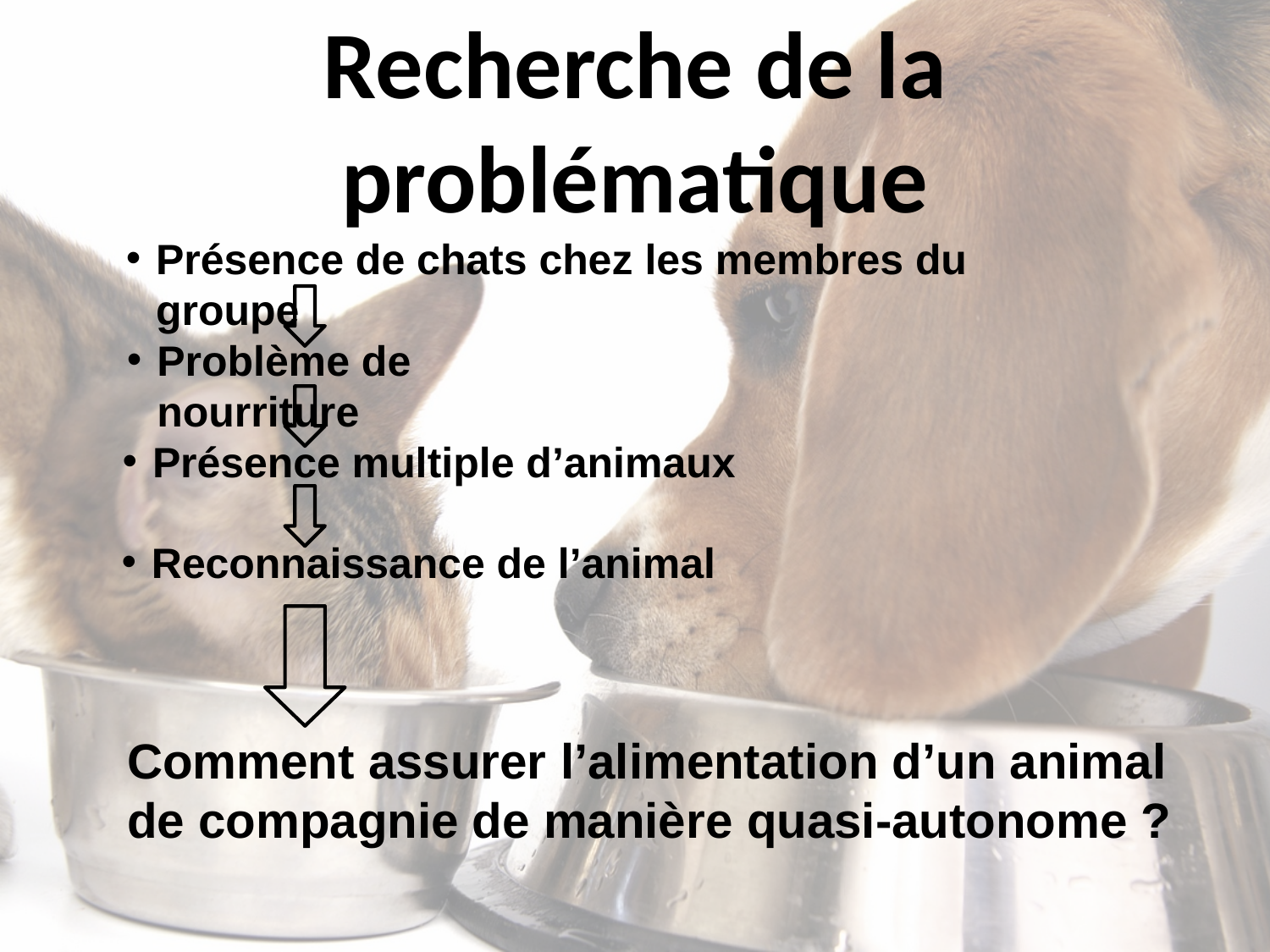

# Recherche de la problématique
Présence de chats chez les membres du groupe

Problème de nourriture

Présence multiple d’animaux

Reconnaissance de l’animal

Comment assurer l’alimentation d’un animal de compagnie de manière quasi-autonome ?